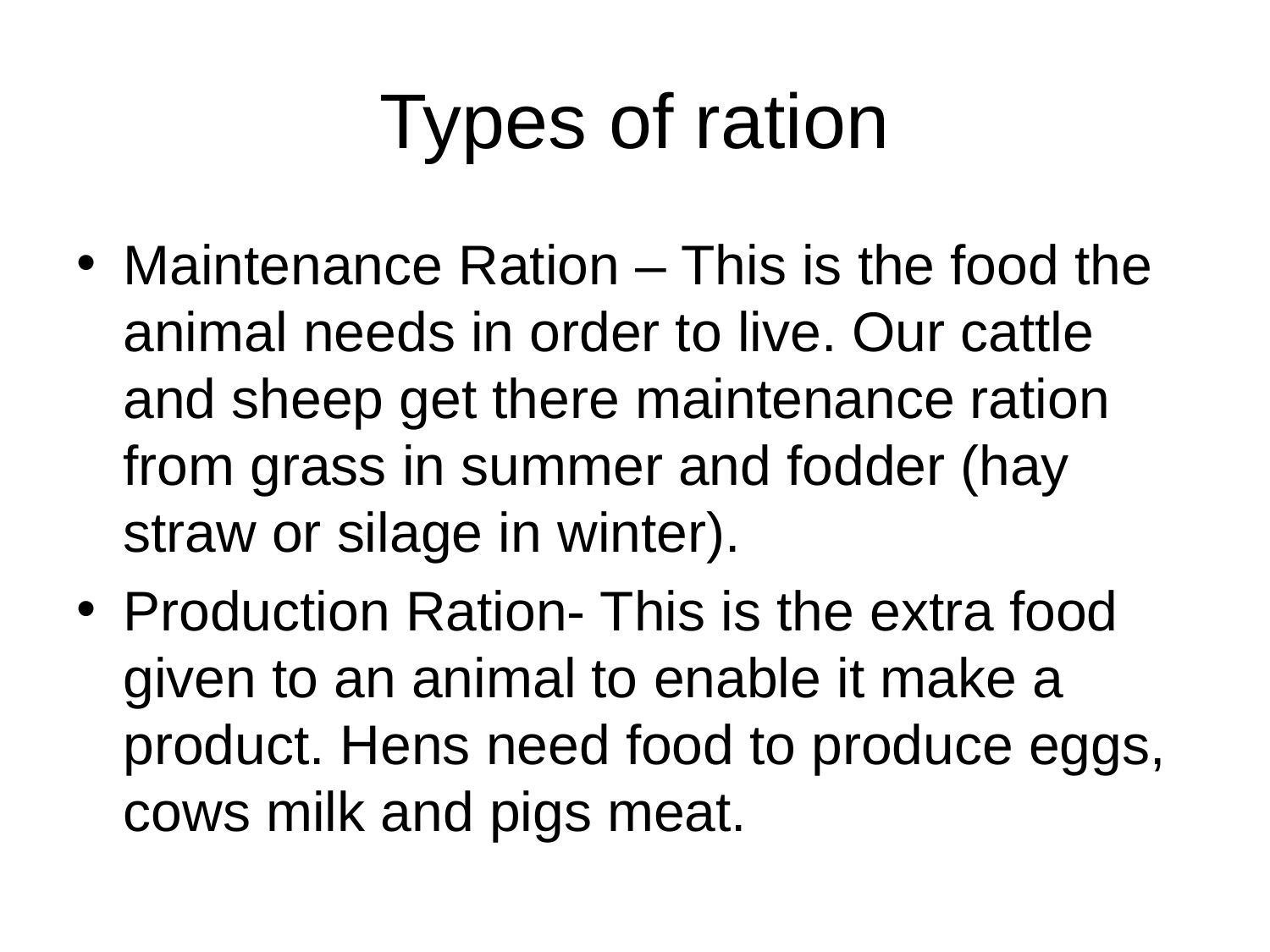

# Types of ration
Maintenance Ration – This is the food the animal needs in order to live. Our cattle and sheep get there maintenance ration from grass in summer and fodder (hay straw or silage in winter).
Production Ration- This is the extra food given to an animal to enable it make a product. Hens need food to produce eggs, cows milk and pigs meat.